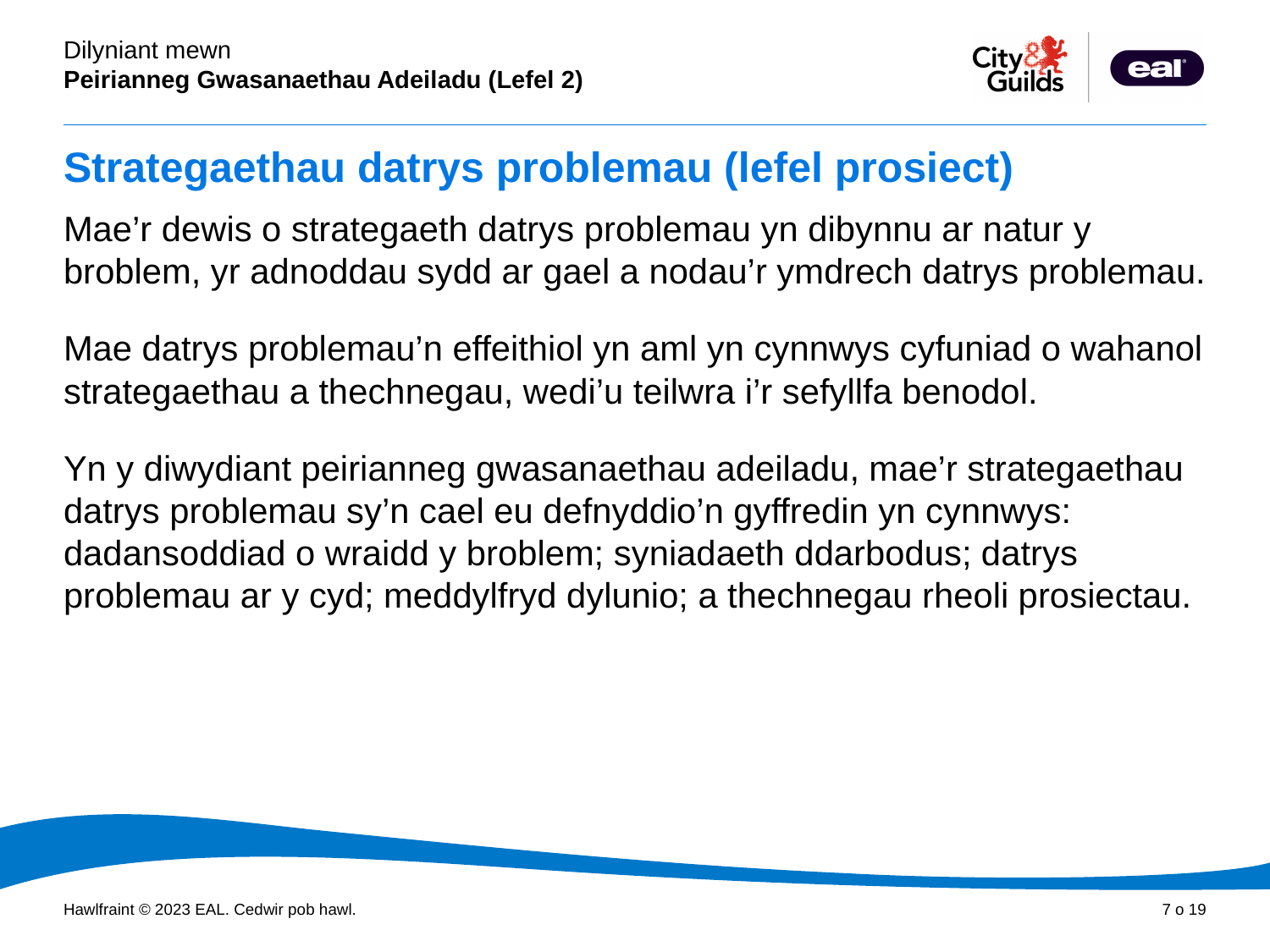

# Strategaethau datrys problemau (lefel prosiect)
Mae’r dewis o strategaeth datrys problemau yn dibynnu ar natur y broblem, yr adnoddau sydd ar gael a nodau’r ymdrech datrys problemau.
Mae datrys problemau’n effeithiol yn aml yn cynnwys cyfuniad o wahanol strategaethau a thechnegau, wedi’u teilwra i’r sefyllfa benodol.
Yn y diwydiant peirianneg gwasanaethau adeiladu, mae’r strategaethau datrys problemau sy’n cael eu defnyddio’n gyffredin yn cynnwys: dadansoddiad o wraidd y broblem; syniadaeth ddarbodus; datrys problemau ar y cyd; meddylfryd dylunio; a thechnegau rheoli prosiectau.